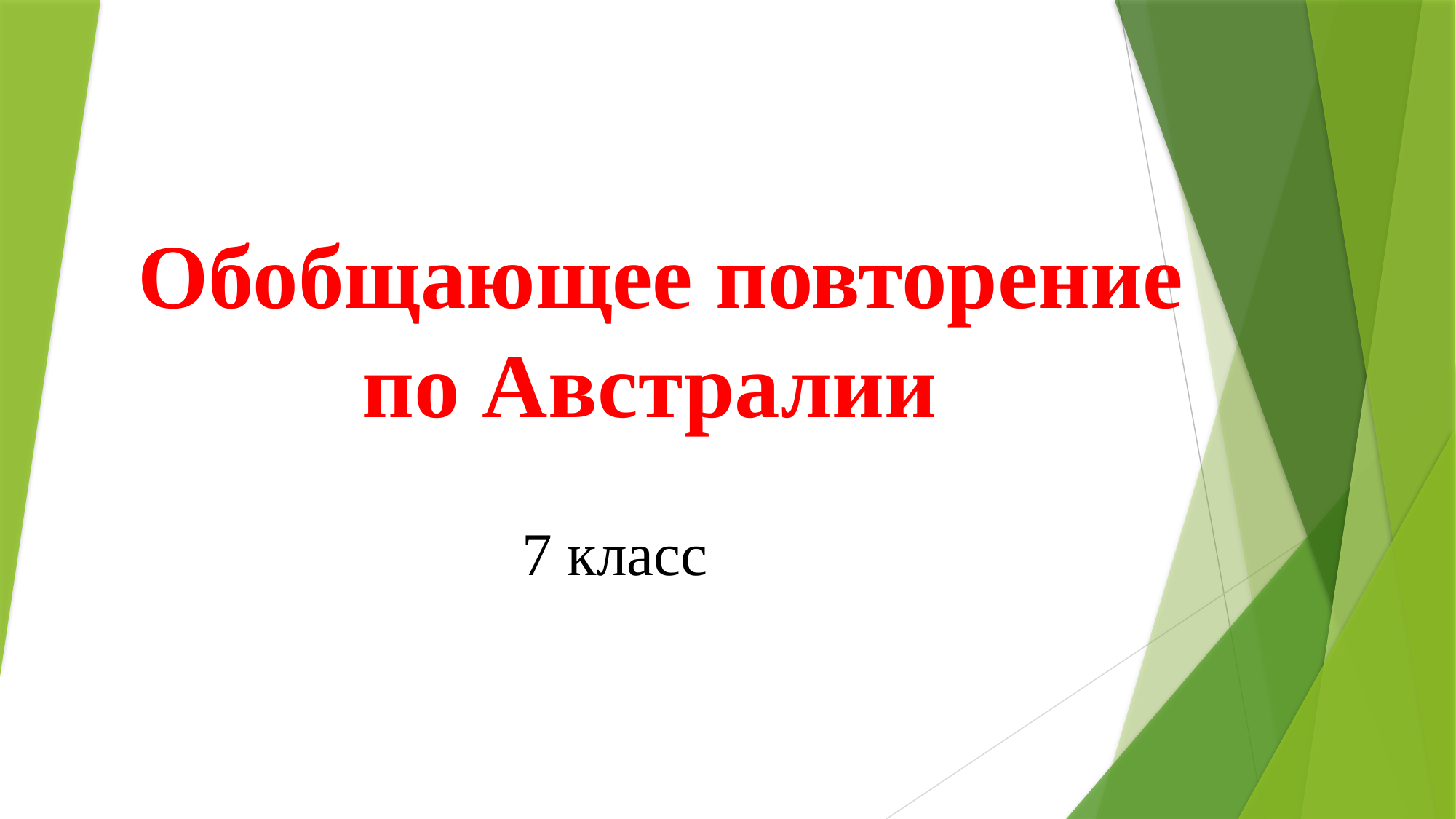

# Обобщающее повторение по Австралии
7 класс